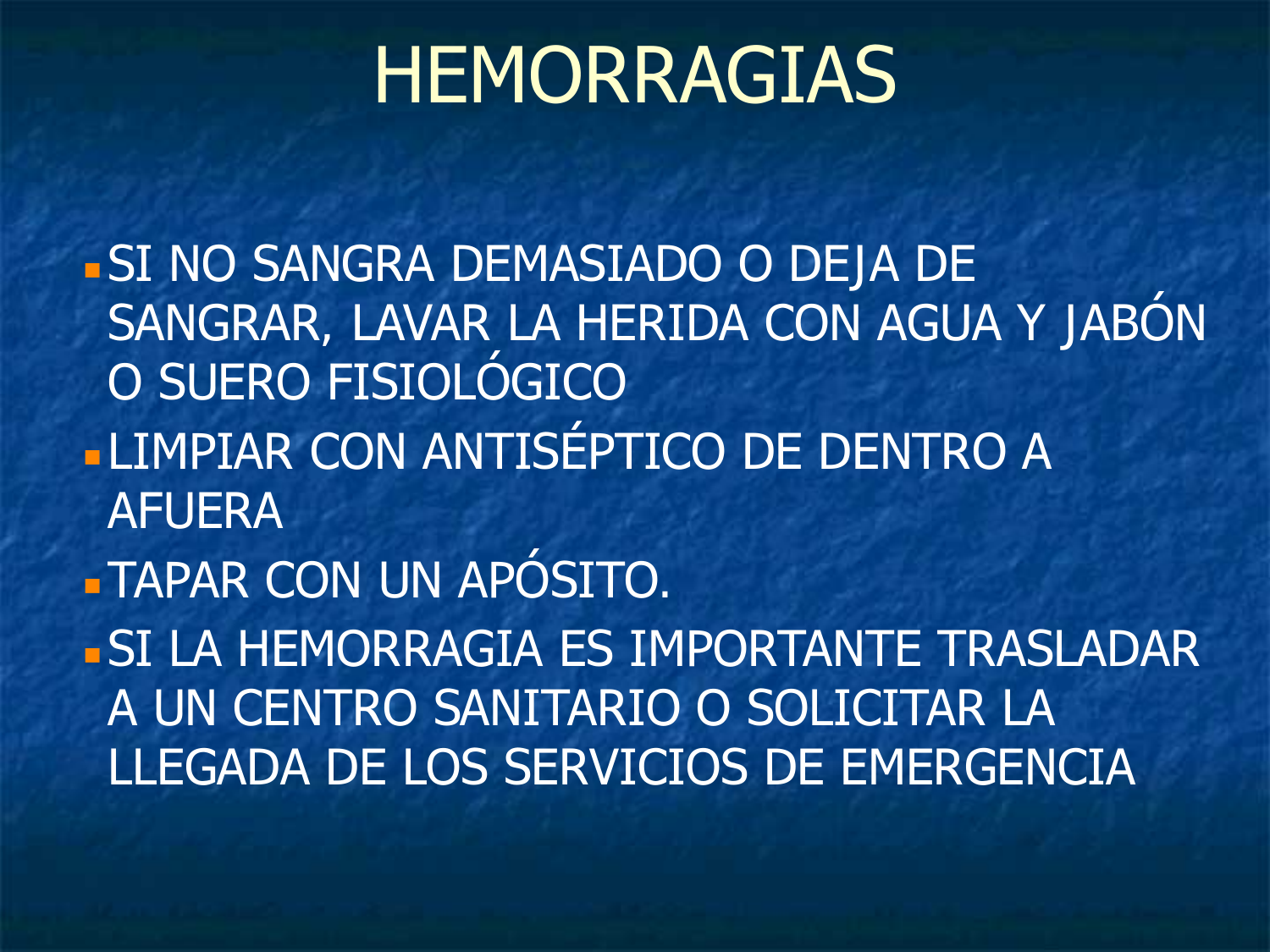

# HEMORRAGIAS
SI NO SANGRA DEMASIADO O DEJA DE SANGRAR, LAVAR LA HERIDA CON AGUA Y JABÓN O SUERO FISIOLÓGICO
LIMPIAR CON ANTISÉPTICO DE DENTRO A AFUERA
TAPAR CON UN APÓSITO.
SI LA HEMORRAGIA ES IMPORTANTE TRASLADAR A UN CENTRO SANITARIO O SOLICITAR LA LLEGADA DE LOS SERVICIOS DE EMERGENCIA